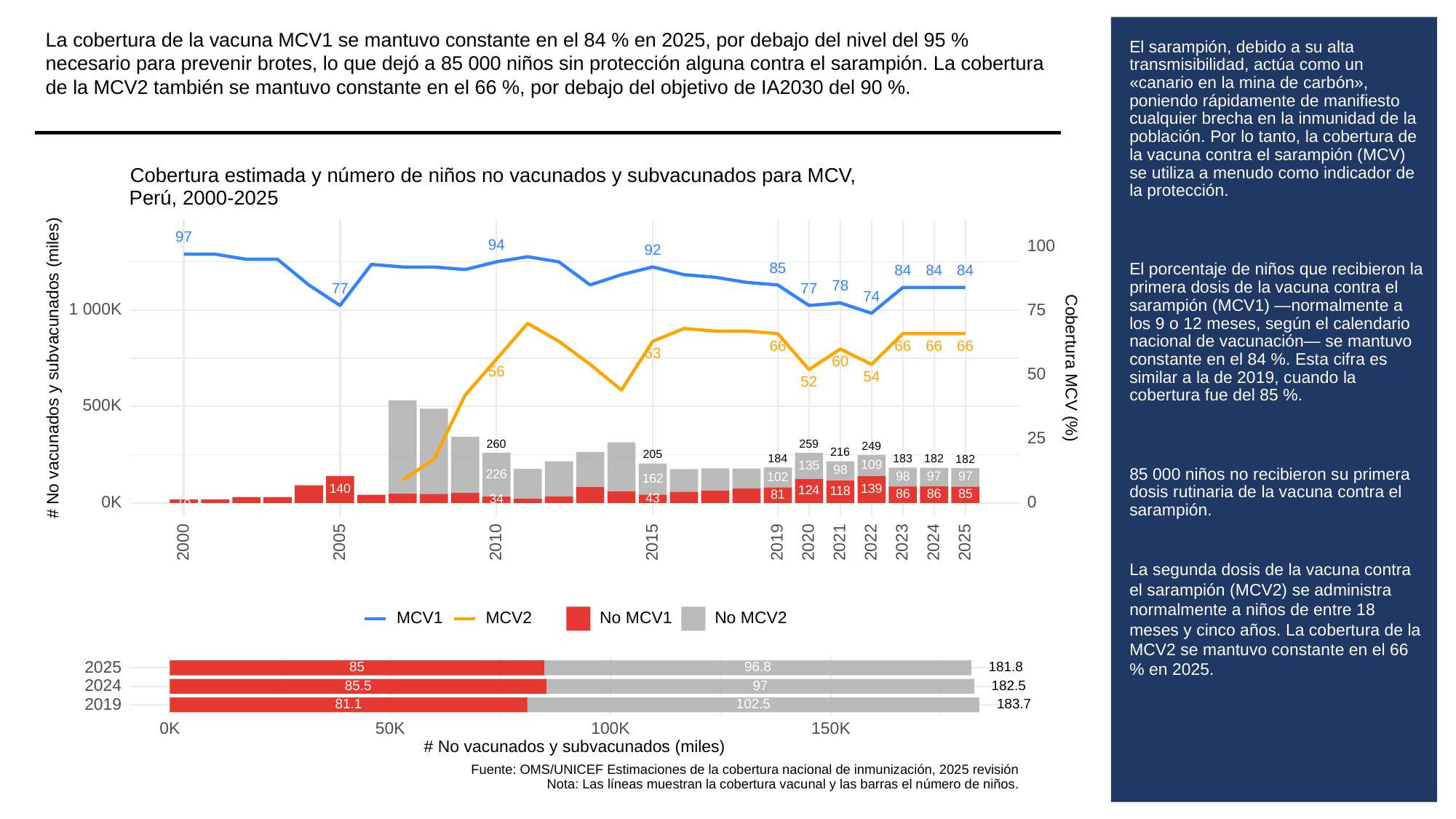

La cobertura de la vacuna MCV1 se mantuvo constante en el 84 % en 2025, por debajo del nivel del 95 % necesario para prevenir brotes, lo que dejó a 85 000 niños sin protección alguna contra el sarampión. La cobertura de la MCV2 también se mantuvo constante en el 66 %, por debajo del objetivo de IA2030 del 90 %.
# El sarampión, debido a su alta transmisibilidad, actúa como un «canario en la mina de carbón», poniendo rápidamente de manifiesto cualquier brecha en la inmunidad de la población. Por lo tanto, la cobertura de la vacuna contra el sarampión (MCV) se utiliza a menudo como indicador de la protección.

El porcentaje de niños que recibieron la primera dosis de la vacuna contra el sarampión (MCV1) —normalmente a los 9 o 12 meses, según el calendario nacional de vacunación— se mantuvo constante en el 84 %. Esta cifra es similar a la de 2019, cuando la cobertura fue del 85 %.

85 000 niños no recibieron su primera dosis rutinaria de la vacuna contra el sarampión.

La segunda dosis de la vacuna contra el sarampión (MCV2) se administra normalmente a niños de entre 18 meses y cinco años. La cobertura de la MCV2 se mantuvo constante en el 66 % en 2025.

Cobertura estimada y número de niños no vacunados y subvacunados para MCV,
Perú, 2000-2025

97
94
100
92

85
84
84
84
78
77
77
74
1 000K
75

66
66
66
66
63
60

# No vacunados y subvacunados (miles)
Cobertura MCV (%)
56
50
54
52
500K

25

260
259
249

216
205

184
183

182
182
109
135

98

226
98
97
97
102
162

140
139

124

118

86
86
85
81

43

34
18

0K
0

2023
2000
2005
2010
2015
2019
2020
2021
2022
2024
2025

MCV1
MCV2
No MCV1
No MCV2

2025
85
96.8
181.8

2024
85.5
97
182.5

2019
183.7
81.1
102.5

0K
50K
100K
150K
# No vacunados y subvacunados (miles)
Fuente: OMS/UNICEF Estimaciones de la cobertura nacional de inmunización, 2025 revisión
Nota: Las líneas muestran la cobertura vacunal y las barras el número de niños.